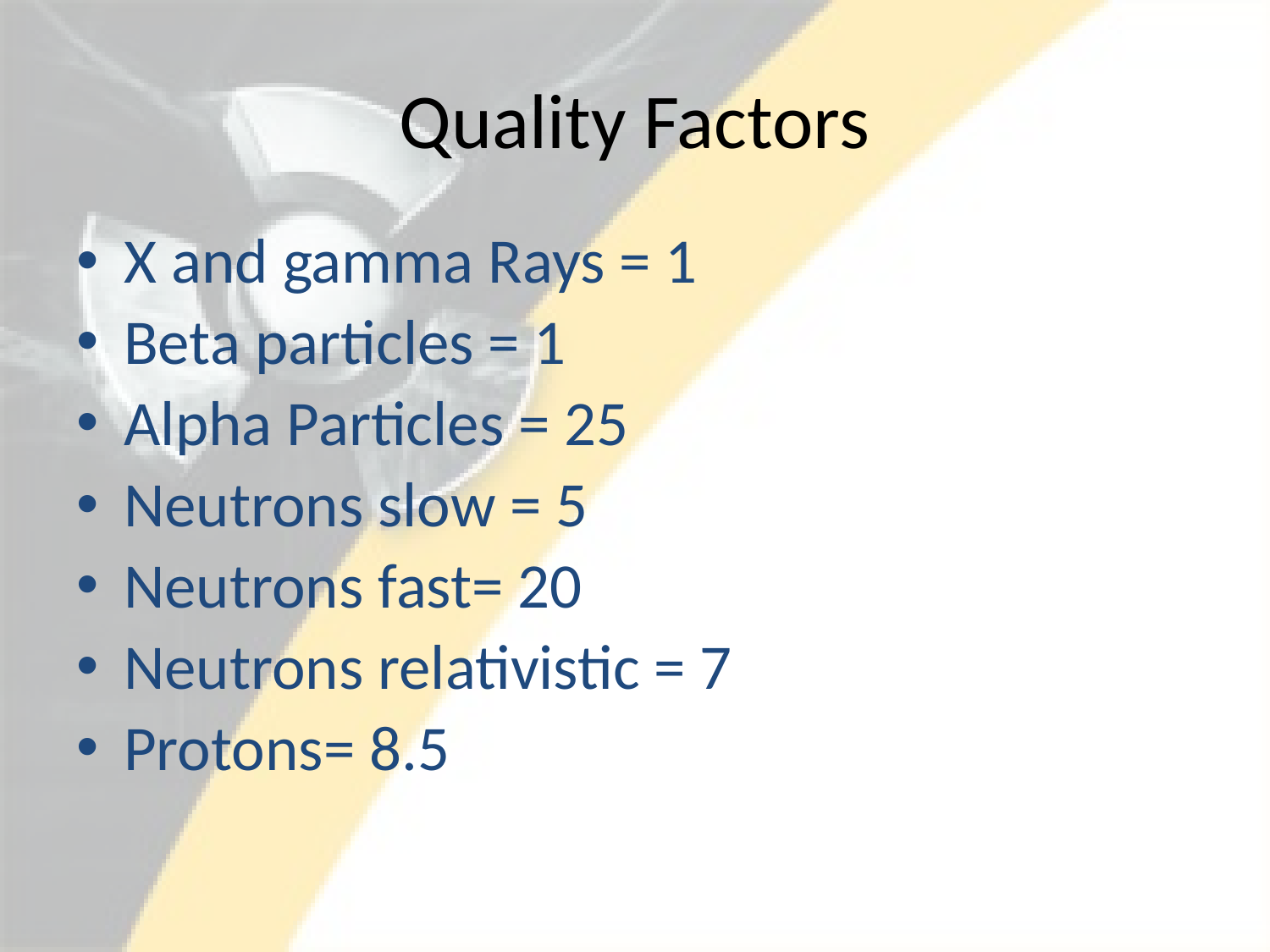

# Quality Factors
X and gamma Rays = 1
Beta particles = 1
Alpha Particles = 25
Neutrons slow = 5
Neutrons fast= 20
Neutrons relativistic = 7
Protons= 8.5